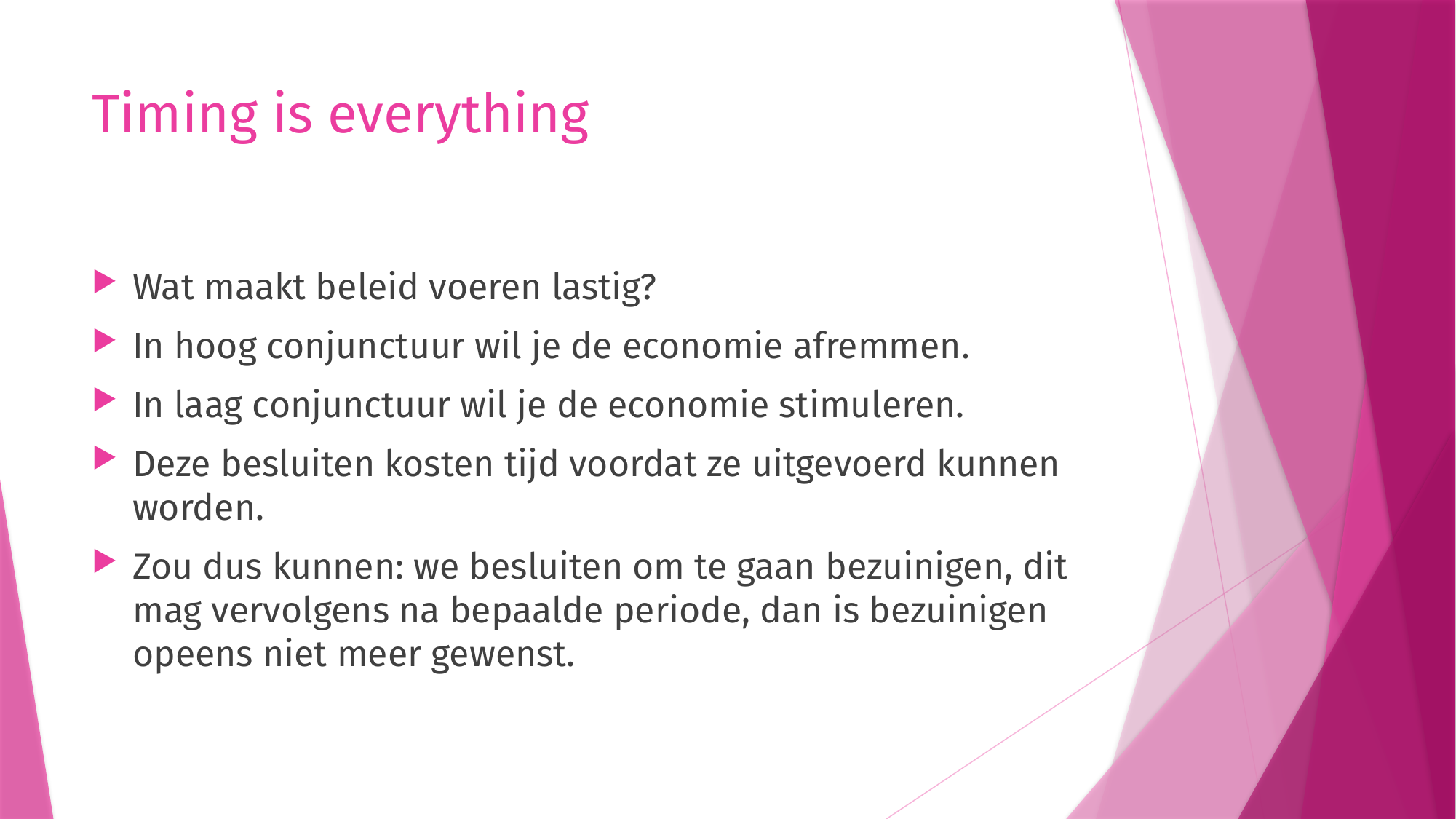

# Timing is everything
Wat maakt beleid voeren lastig?
In hoog conjunctuur wil je de economie afremmen.
In laag conjunctuur wil je de economie stimuleren.
Deze besluiten kosten tijd voordat ze uitgevoerd kunnen worden.
Zou dus kunnen: we besluiten om te gaan bezuinigen, dit mag vervolgens na bepaalde periode, dan is bezuinigen opeens niet meer gewenst.